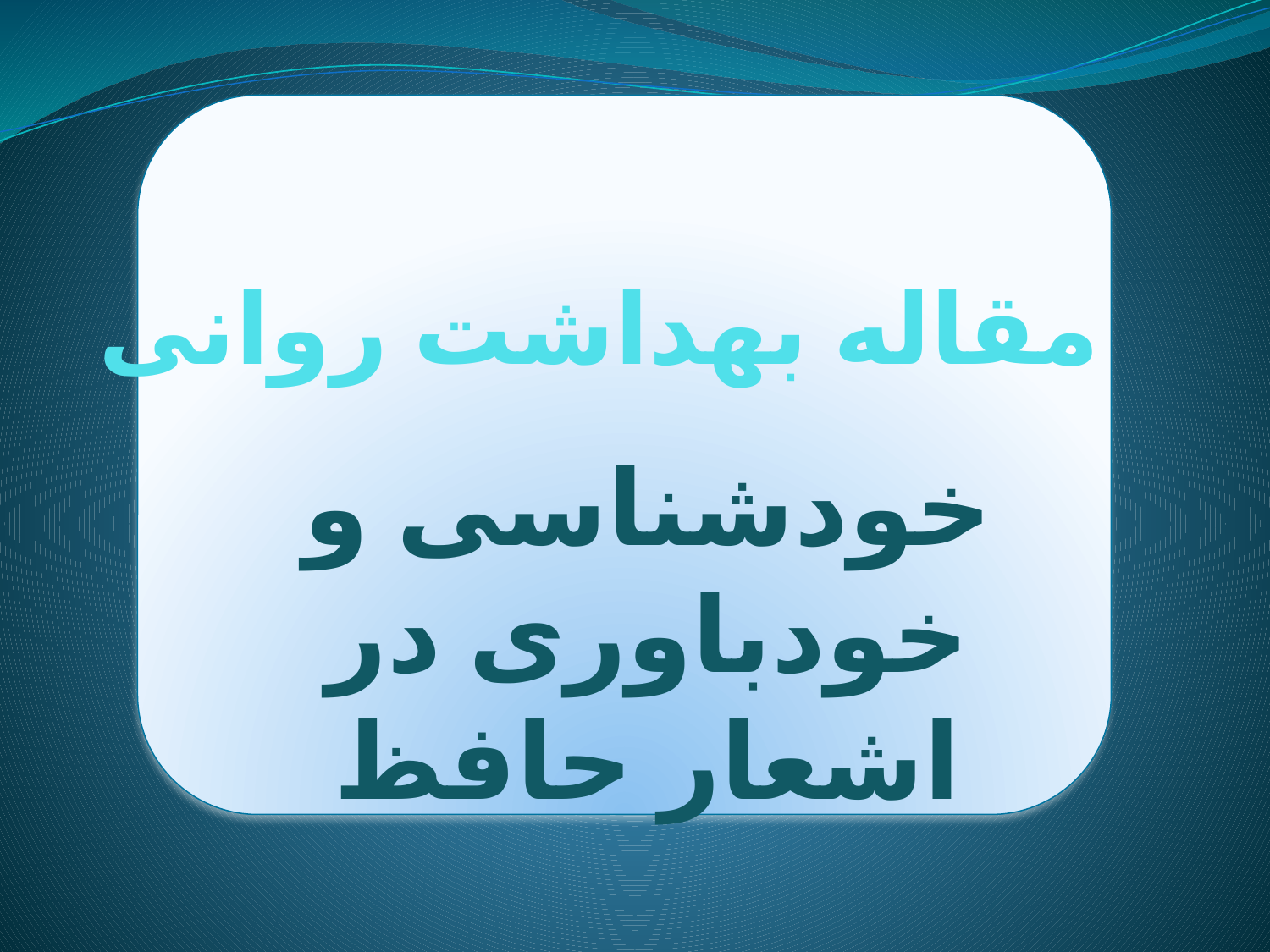

# مقاله بهداشت روانی
خودشناسی و خودباوری در اشعار حافظ